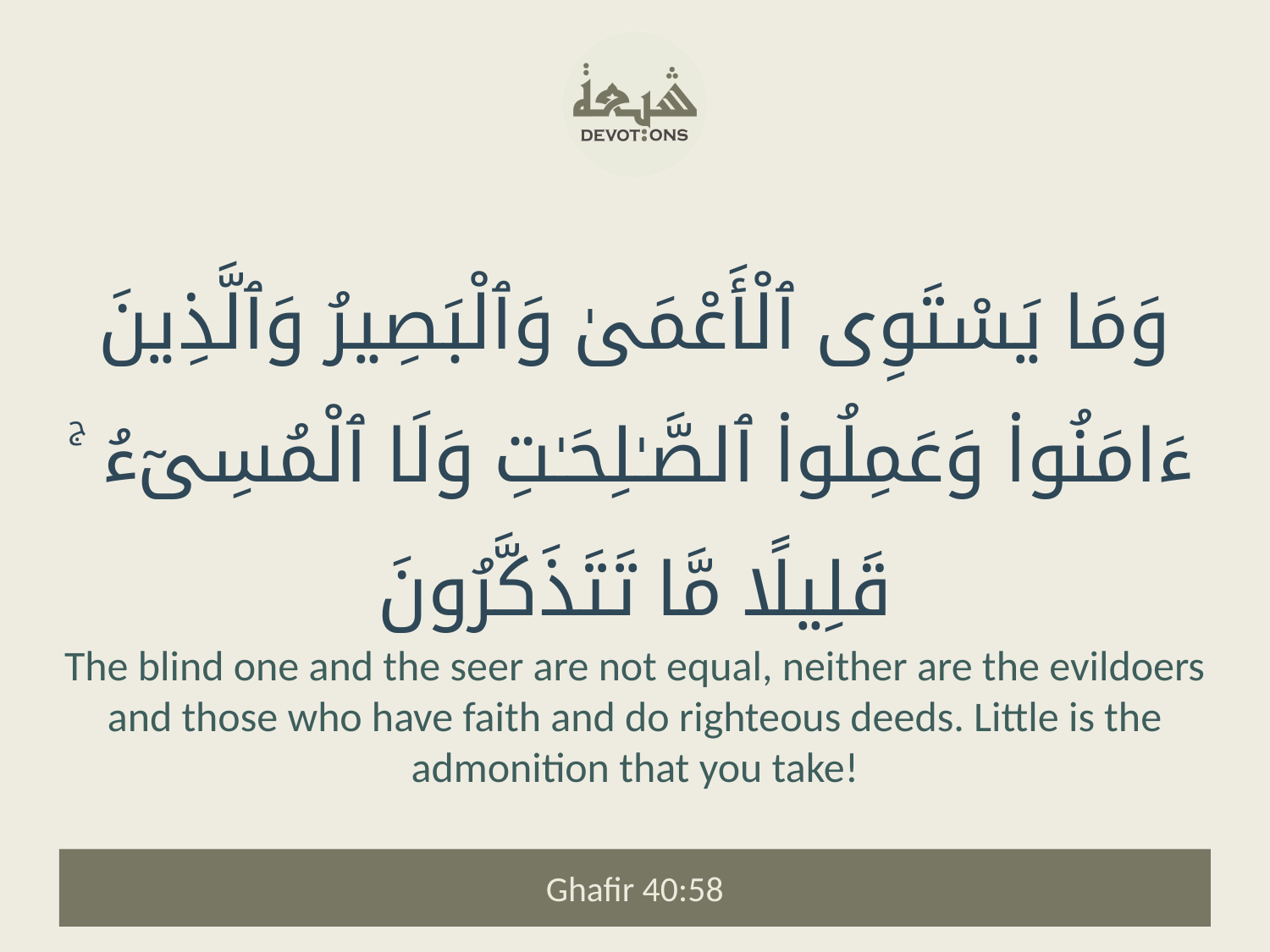

وَمَا يَسْتَوِى ٱلْأَعْمَىٰ وَٱلْبَصِيرُ وَٱلَّذِينَ ءَامَنُوا۟ وَعَمِلُوا۟ ٱلصَّـٰلِحَـٰتِ وَلَا ٱلْمُسِىٓءُ ۚ قَلِيلًا مَّا تَتَذَكَّرُونَ
The blind one and the seer are not equal, neither are the evildoers and those who have faith and do righteous deeds. Little is the admonition that you take!
Ghafir 40:58